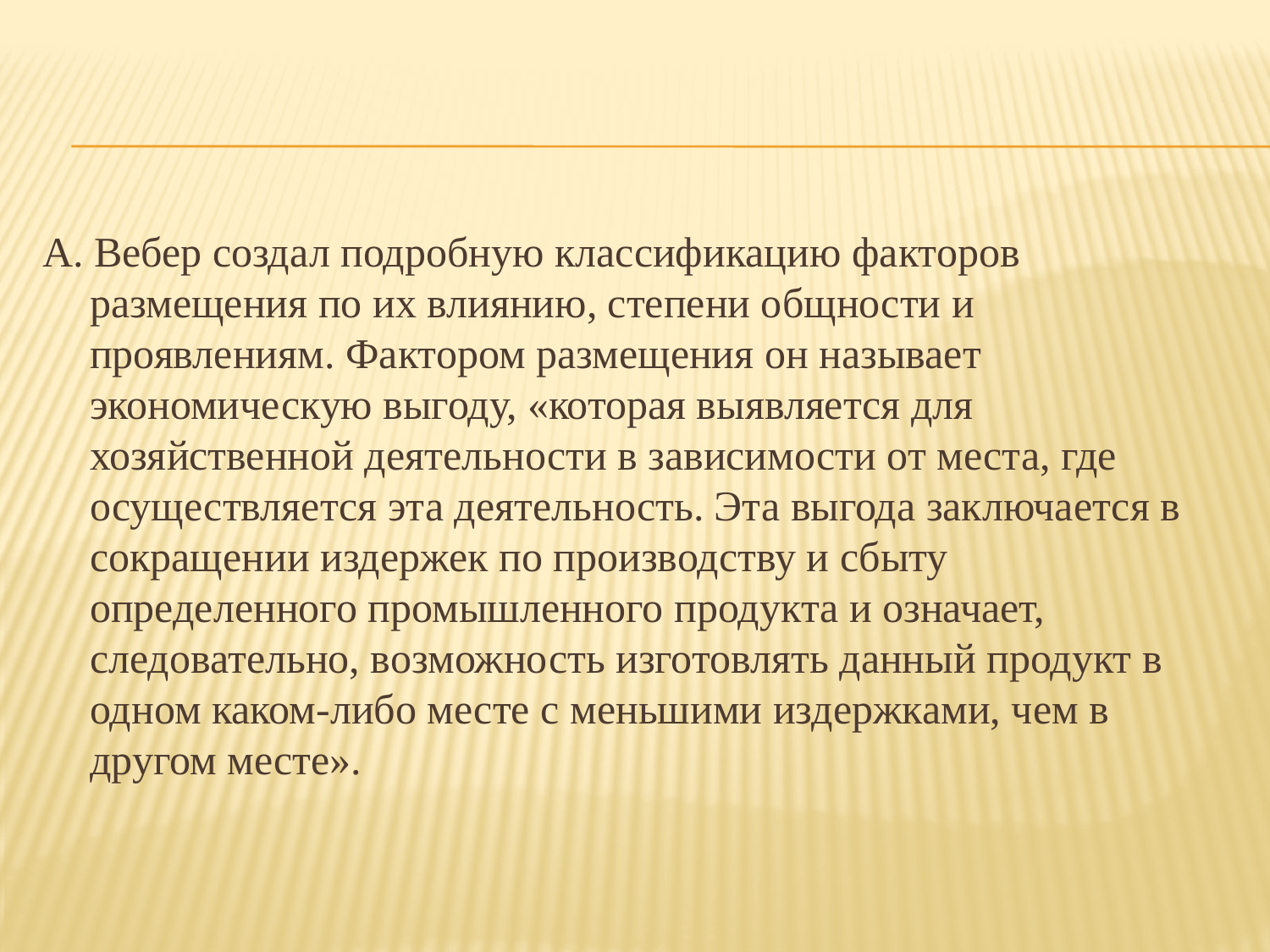

А. Вебер создал подробную классификацию факторов размещения по их влиянию, степени общности и проявлениям. Фактором размещения он называет экономическую выгоду, «которая выявляется для хозяйственной деятельности в зависимости от места, где осуществляется эта деятельность. Эта выгода заключается в сокращении издержек по производству и сбыту определенного промышленного продукта и означает, следовательно, возможность изготовлять данный продукт в одном каком-либо месте с меньшими издержками, чем в другом месте».